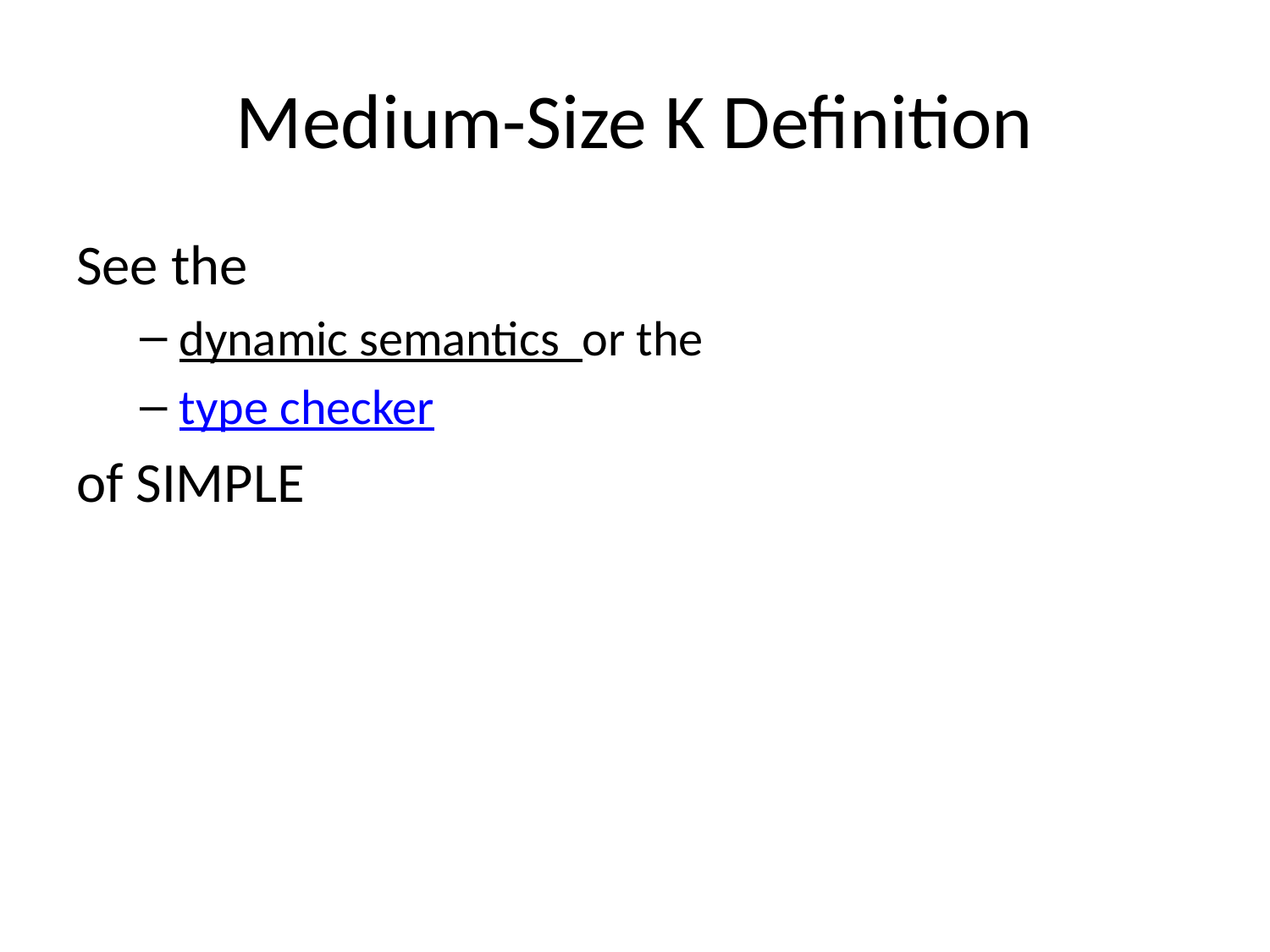

# Medium-Size K Definition
See the
dynamic semantics  or the
type checker
of SIMPLE